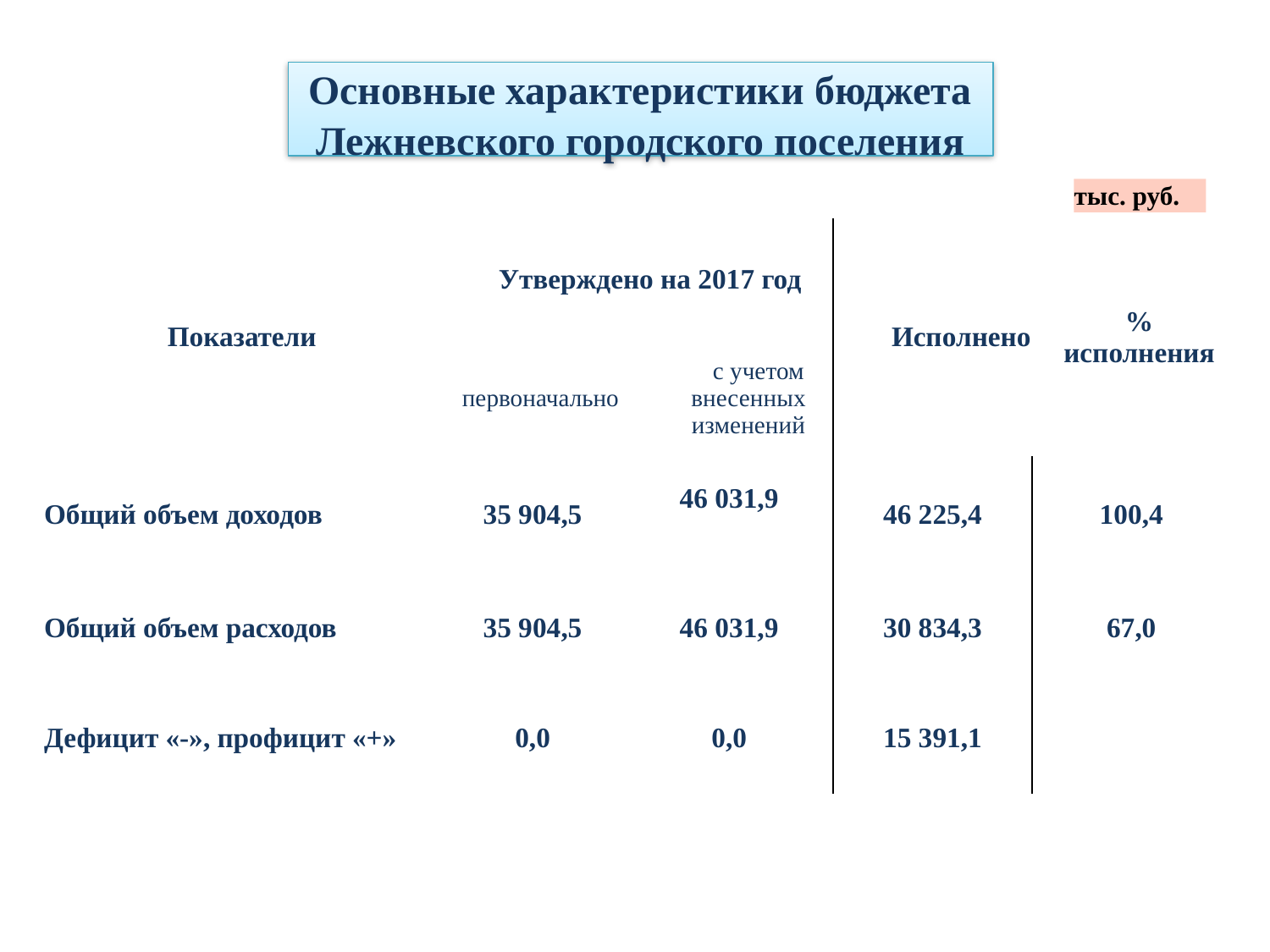

Основные характеристики бюджета Лежневского городского поселения
тыс. руб.
| Показатели | Утверждено на 2017 год |  | Исполнено | % исполнения |
| --- | --- | --- | --- | --- |
|  | первоначально | с учетом внесенных изменений |  |  |
| Общий объем доходов | 35 904,5 | 46 031,9 | 46 225,4 | 100,4 |
| Общий объем расходов | 35 904,5 | 46 031,9 | 30 834,3 | 67,0 |
| Дефицит «-», профицит «+» | 0,0 | 0,0 | 15 391,1 |  |